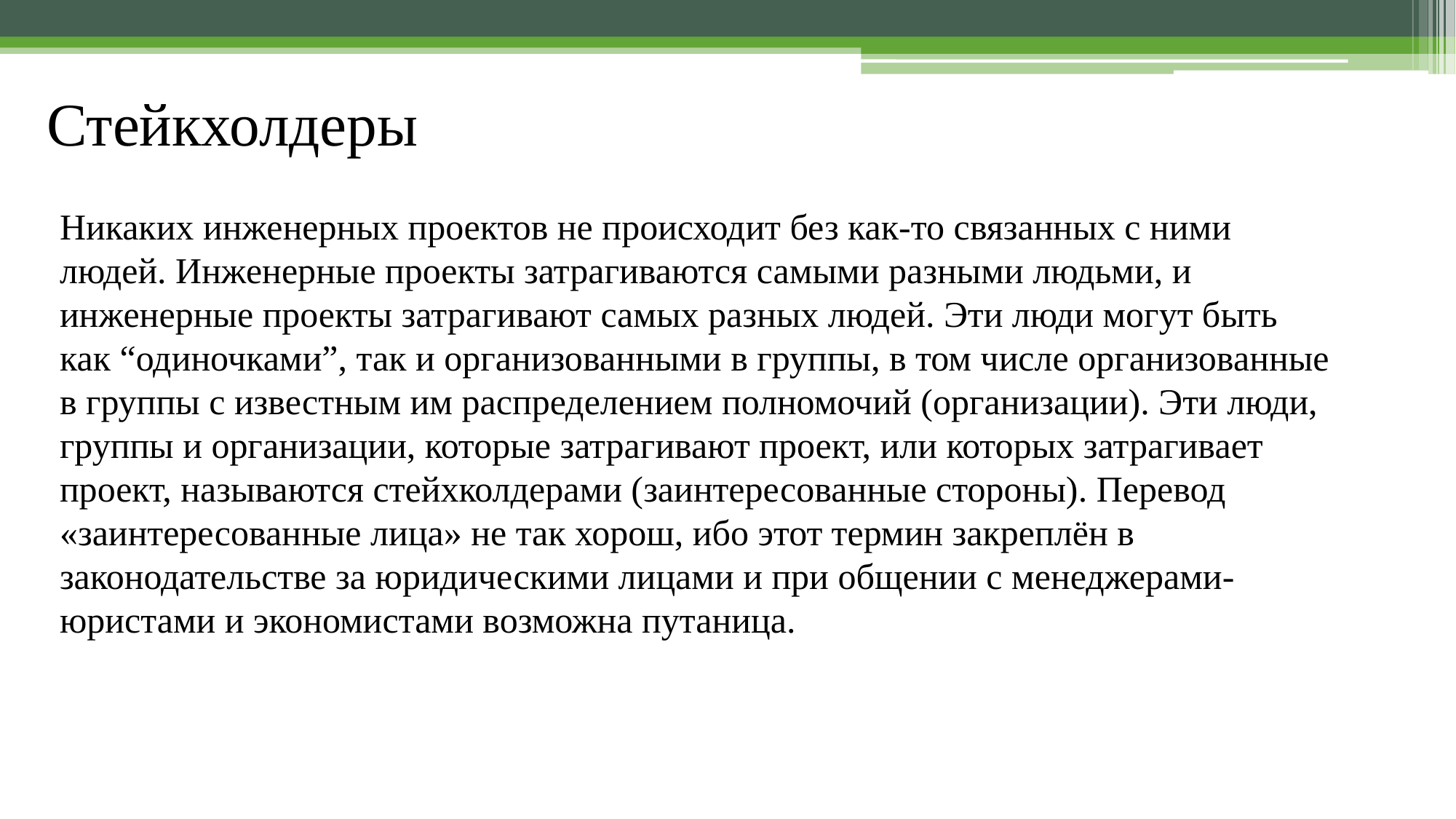

# Стейкхолдеры
Никаких инженерных проектов не происходит без как-то связанных с ними людей. Инженерные проекты затрагиваются самыми разными людьми, и инженерные проекты затрагивают самых разных людей. Эти люди могут быть как “одиночками”, так и организованными в группы, в том числе организованные в группы с известным им распределением полномочий (организации). Эти люди, группы и организации, которые затрагивают проект, или которых затрагивает проект, называются стейхколдерами (заинтересованные стороны). Перевод «заинтересованные лица» не так хорош, ибо этот термин закреплён в законодательстве за юридическими лицами и при общении с менеджерами-юристами и экономистами возможна путаница.